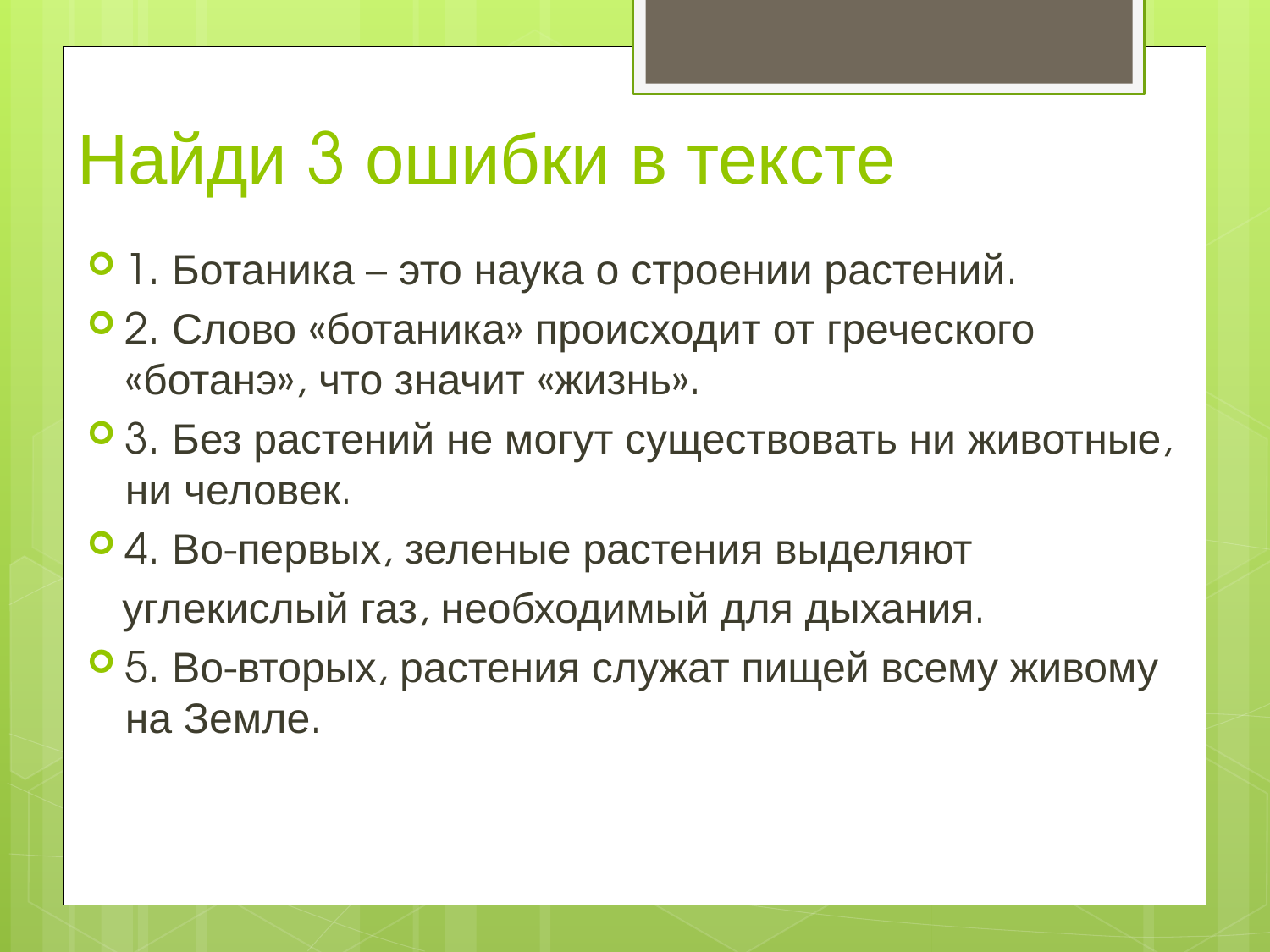

# Найди 3 ошибки в тексте
1. Ботаника – это наука о строении растений.
2. Слово «ботаника» происходит от греческого «ботанэ», что значит «жизнь».
3. Без растений не могут существовать ни животные, ни человек.
4. Во-первых, зеленые растения выделяют
   углекислый газ, необходимый для дыхания.
5. Во-вторых, растения служат пищей всему живому на Земле.